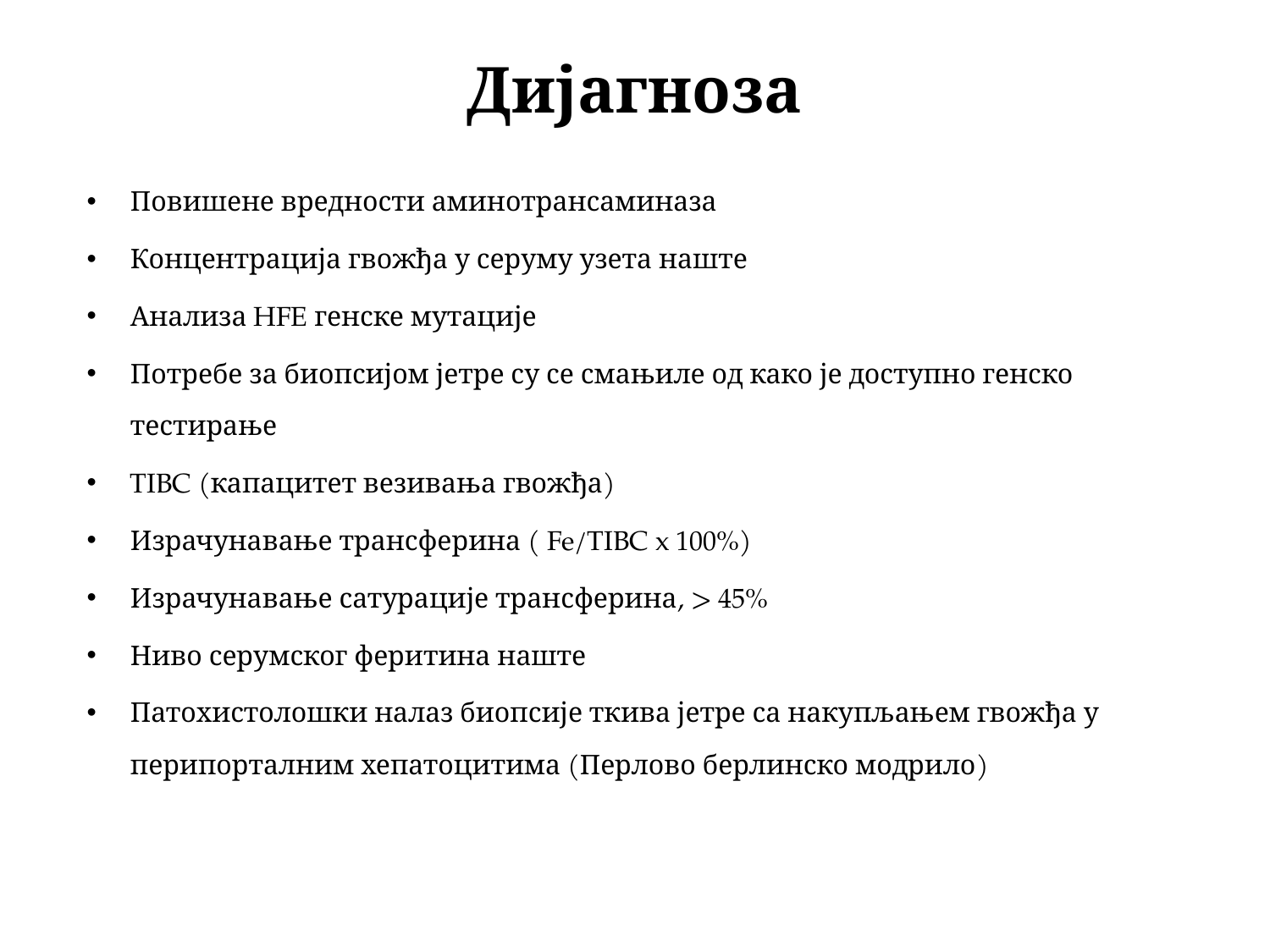

# Дијагноза
Повишене вредности аминотрансаминаза
Концентрација гвожђа у серуму узета наште
Анализа HFE генске мутације
Потребе за биопсијом јетре су се смањиле од како је доступно генско тестирање
TIBC (капацитет везивања гвожђа)
Израчунавање трансферина ( Fe/TIBC x 100%)
Израчунавање сатурације трансферина, > 45%
Ниво серумског феритина наште
Патохистолошки налаз биопсије ткива јетре са накупљањем гвожђа у перипорталним хепатоцитима (Перлово берлинско модрило)